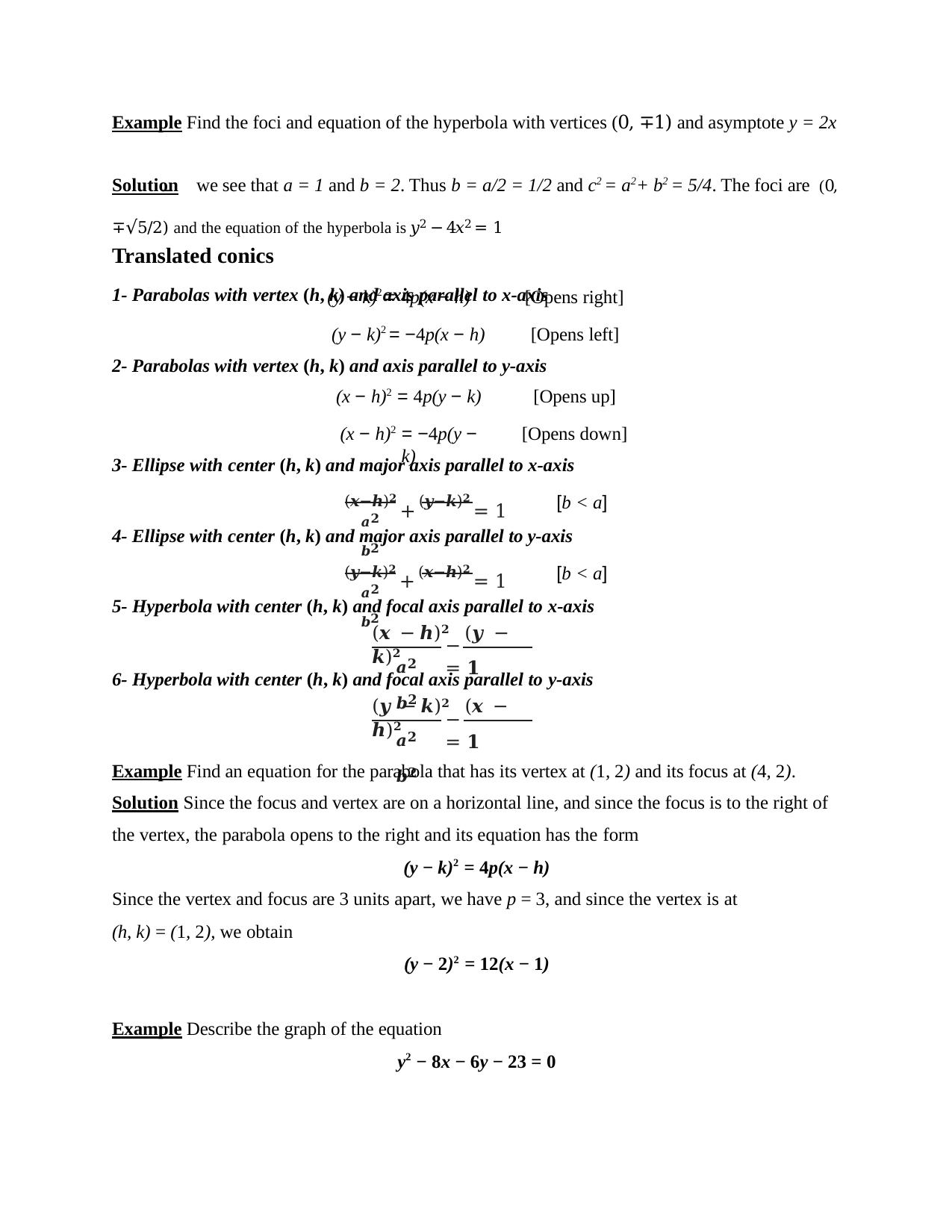

Example Find the foci and equation of the hyperbola with vertices (0, ∓1) and asymptote y = 2x

Solution	we see that a = 1 and b = 2. Thus b = a/2 = 1/2 and c2 = a2+ b2 = 5/4. The foci are  (0, ∓√5/2) and the equation of the hyperbola is 𝑦2 − 4𝑥2 = 1
Translated conics
1- Parabolas with vertex (h, k) and axis parallel to x-axis

(y − k)2 = 4p(x − h)
(y − k)2 = −4p(x − h)
[Opens right]
[Opens left]
2- Parabolas with vertex (h, k) and axis parallel to y-axis
(x − h)2  = 4p(y − k)
(x − h)2  = −4p(y − k)
[Opens up]
[Opens down]
3- Ellipse with center (h, k) and major axis parallel to x-axis
(𝒙−𝒉)𝟐 + (𝒚−𝒌)𝟐 = 1
[b < a]
𝒂𝟐	𝒃𝟐

4- Ellipse with center (h, k) and major axis parallel to y-axis
(𝒚−𝒌)𝟐 + (𝒙−𝒉)𝟐 = 1
[b < a]
𝒂𝟐	𝒃𝟐

5- Hyperbola with center (h, k) and focal axis parallel to x-axis
(𝒙 − 𝒉)𝟐	(𝒚 − 𝒌)𝟐
−	= 𝟏
𝒂𝟐	𝒃𝟐

6- Hyperbola with center (h, k) and focal axis parallel to y-axis
(𝒚 − 𝒌)𝟐	(𝒙 − 𝒉)𝟐
−	= 𝟏
𝒂𝟐	𝒃𝟐

Example Find an equation for the parabola that has its vertex at (1, 2) and its focus at (4, 2).  Solution Since the focus and vertex are on a horizontal line, and since the focus is to the right of  the vertex, the parabola opens to the right and its equation has the form
(y − k)2  = 4p(x − h)
Since the vertex and focus are 3 units apart, we have p = 3, and since the vertex is at
(h, k) = (1, 2), we obtain
(y − 2)2  = 12(x − 1)

Example Describe the graph of the equation
y2  − 8x − 6y − 23 = 0